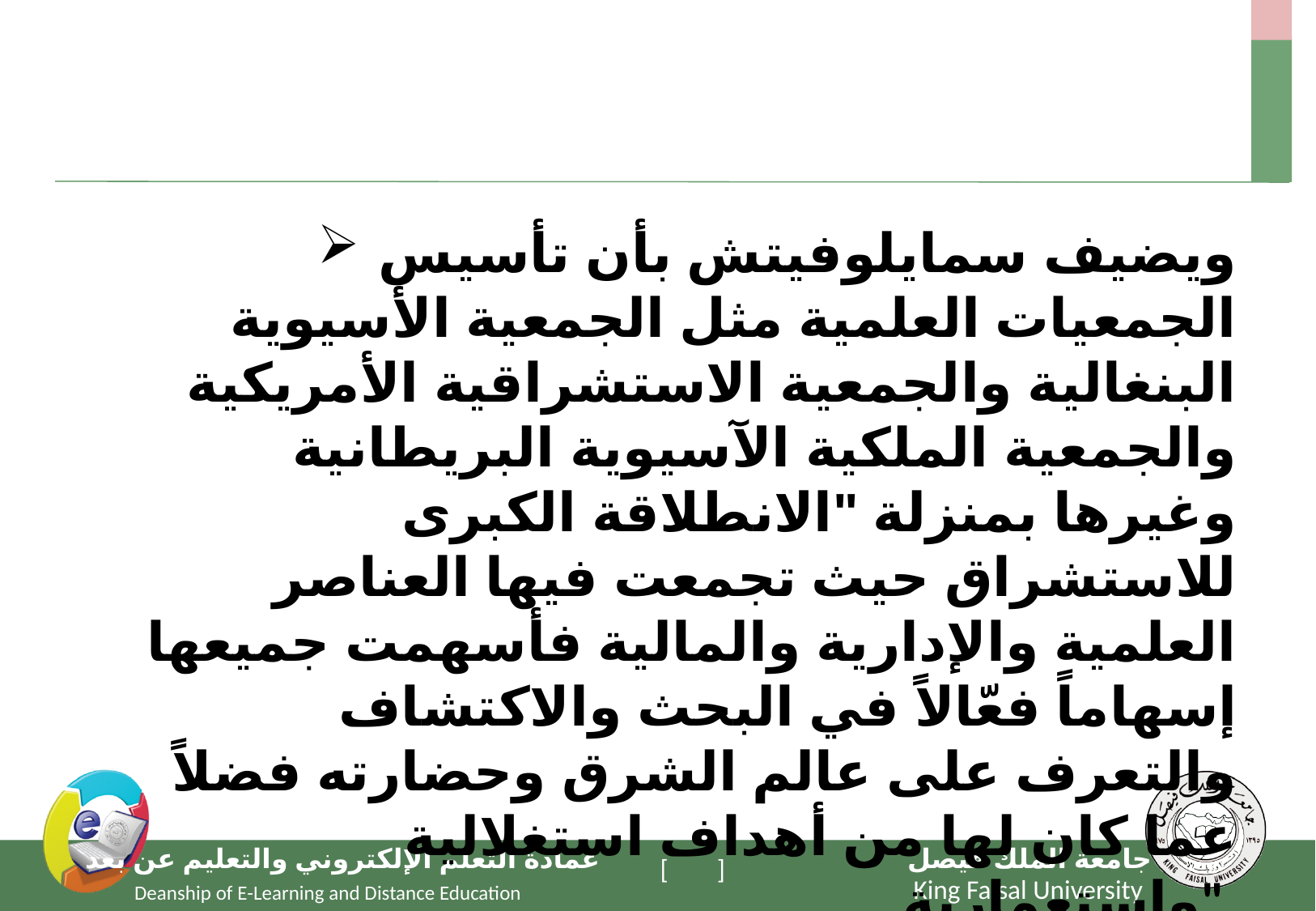

#
ويضيف سمايلوفيتش بأن تأسيس الجمعيات العلمية مثل الجمعية الأسيوية البنغالية والجمعية الاستشراقية الأمريكية والجمعية الملكية الآسيوية البريطانية وغيرها بمنزلة "الانطلاقة الكبرى للاستشراق حيث تجمعت فيها العناصر العلمية والإدارية والمالية فأسهمت جميعها إسهاماً فعّالاً في البحث والاكتشاف والتعرف على عالم الشرق وحضارته فضلاً عما كان لها من أهداف استغلالية واستعمارية"